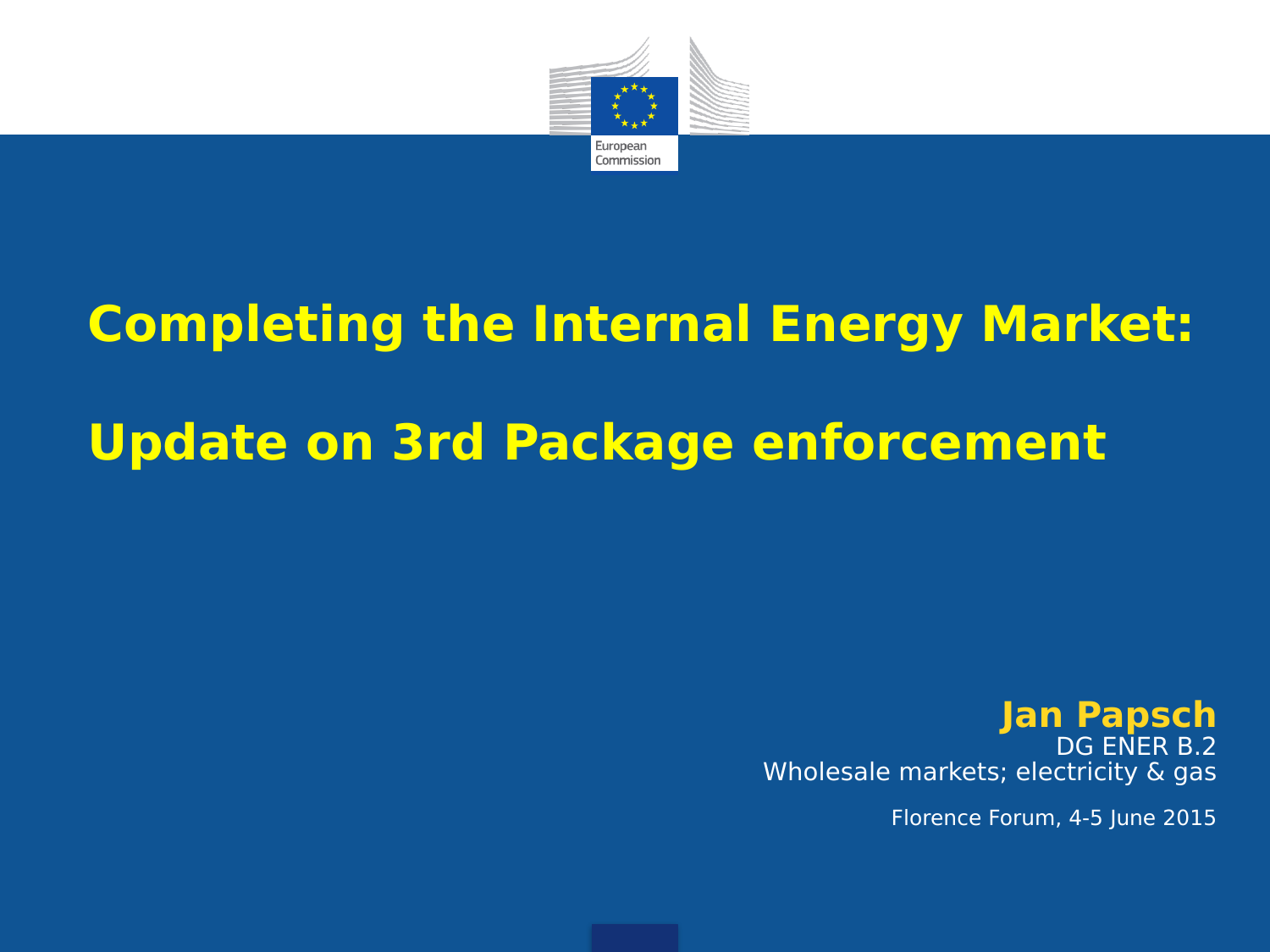

# Completing the Internal Energy Market: Update on 3rd Package enforcement

Jan Papsch
DG ENER B.2
Wholesale markets; electricity & gas

Florence Forum, 4-5 June 2015